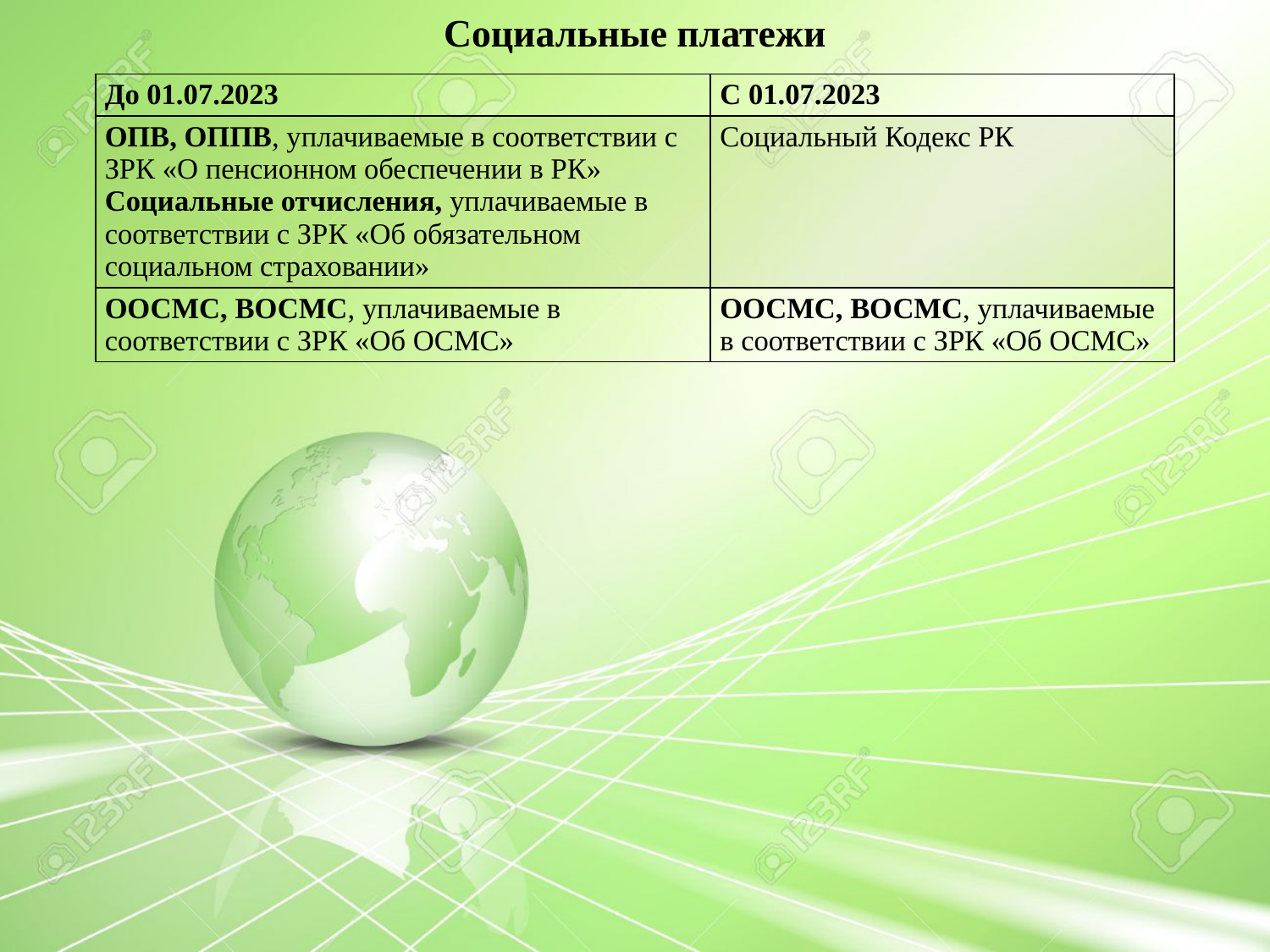

# Социальные платежи
| До 01.07.2023 | С 01.07.2023 |
| --- | --- |
| ОПВ, ОППВ, уплачиваемые в соответствии с ЗРК «О пенсионном обеспечении в РК» Социальные отчисления, уплачиваемые в соответствии с ЗРК «Об обязательном социальном страховании» | Социальный Кодекс РК |
| ООСМС, ВОСМС, уплачиваемые в соответствии с ЗРК «Об ОСМС» | ООСМС, ВОСМС, уплачиваемые в соответствии с ЗРК «Об ОСМС» |